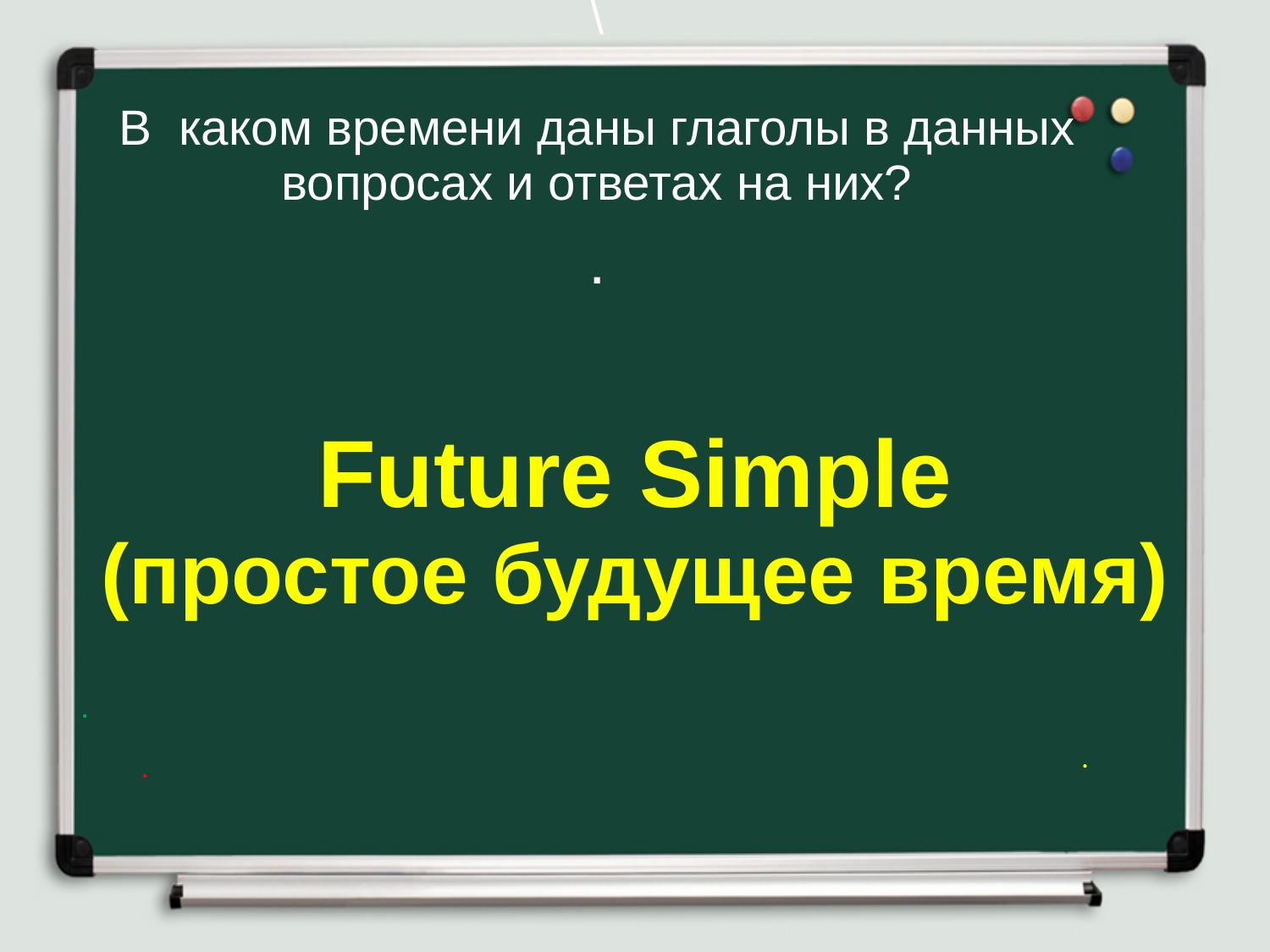

# \ В  каком времени даны глаголы в данных вопросах и ответах на них? .
Future Simple
(простое будущее время)